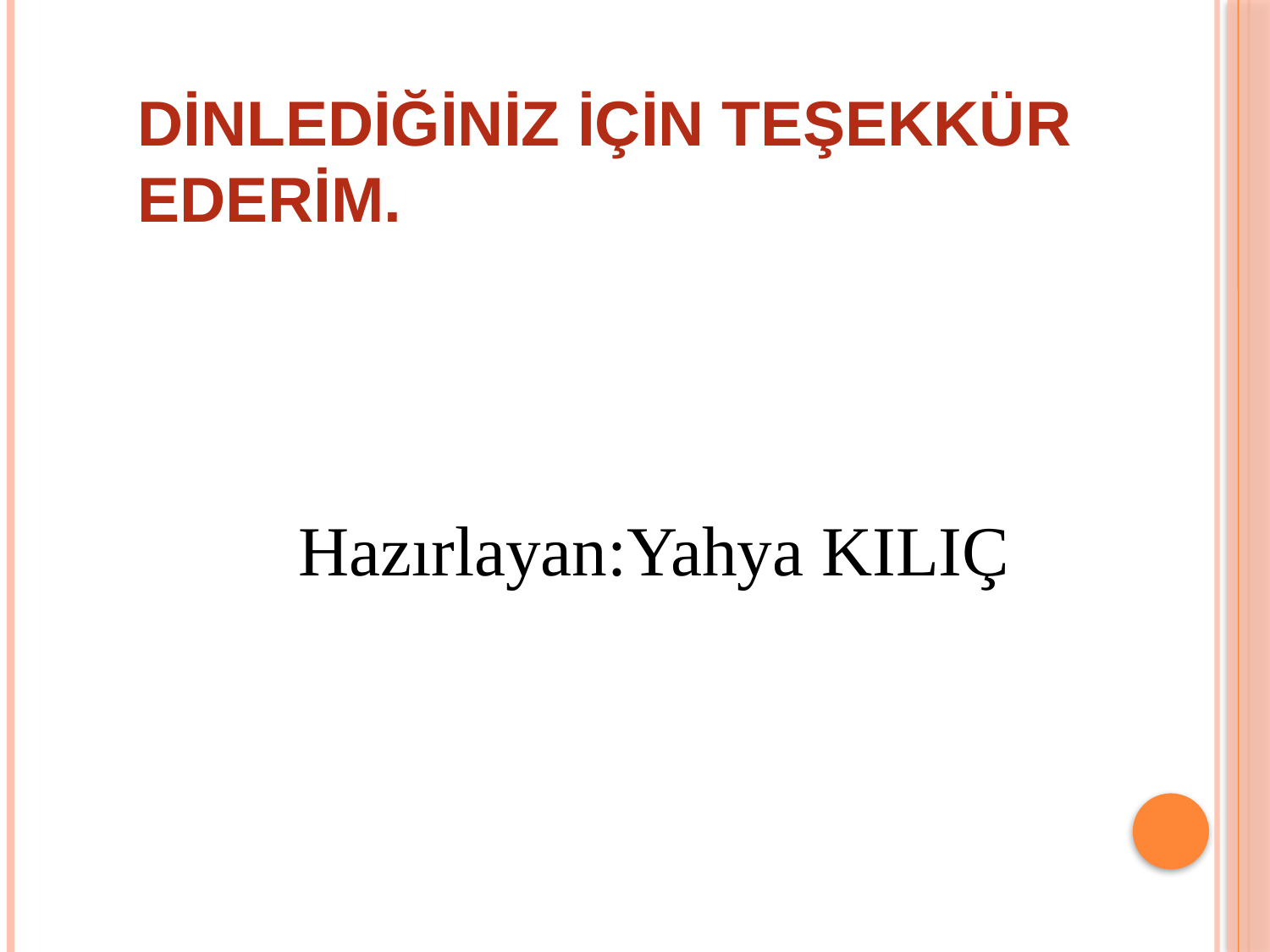

# Dinlediğiniz için teşekkür ederim.

                     Hazırlayan:Yahya KILIÇ